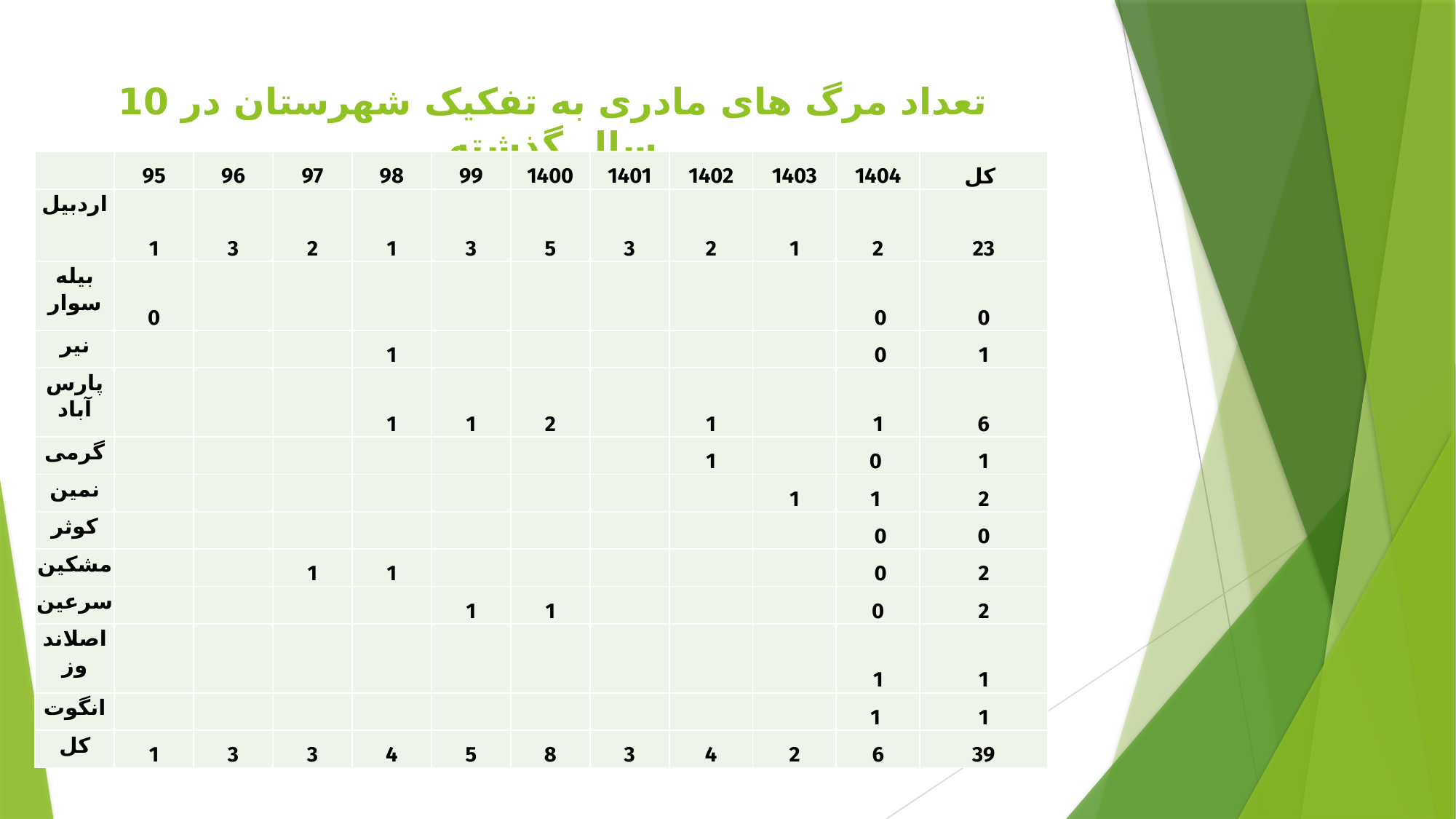

# تعداد مرگ های مادری به تفکیک شهرستان در 10 سال گذشته
|  | 95 | 96 | 97 | 98 | 99 | 1400 | 1401 | 1402 | 1403 | 1404 | کل |
| --- | --- | --- | --- | --- | --- | --- | --- | --- | --- | --- | --- |
| اردبیل | 1 | 3 | 2 | 1 | 3 | 5 | 3 | 2 | 1 | 2 | 23 |
| بیله سوار | 0 |  |  |  |  |  |  |  |  | 0 | 0 |
| نیر |  |  |  | 1 |  |  |  |  |  | 0 | 1 |
| پارس آباد |  |  |  | 1 | 1 | 2 |  | 1 |  | 1 | 6 |
| گرمی |  |  |  |  |  |  |  | 1 |  | 0 | 1 |
| نمین |  |  |  |  |  |  |  |  | 1 | 1 | 2 |
| کوثر |  |  |  |  |  |  |  |  |  | 0 | 0 |
| مشکین |  |  | 1 | 1 |  |  |  |  |  | 0 | 2 |
| سرعین |  |  |  |  | 1 | 1 |  |  |  | 0 | 2 |
| اصلاندوز |  |  |  |  |  |  |  |  |  | 1 | 1 |
| انگوت |  |  |  |  |  |  |  |  |  | 1 | 1 |
| کل | 1 | 3 | 3 | 4 | 5 | 8 | 3 | 4 | 2 | 6 | 39 |